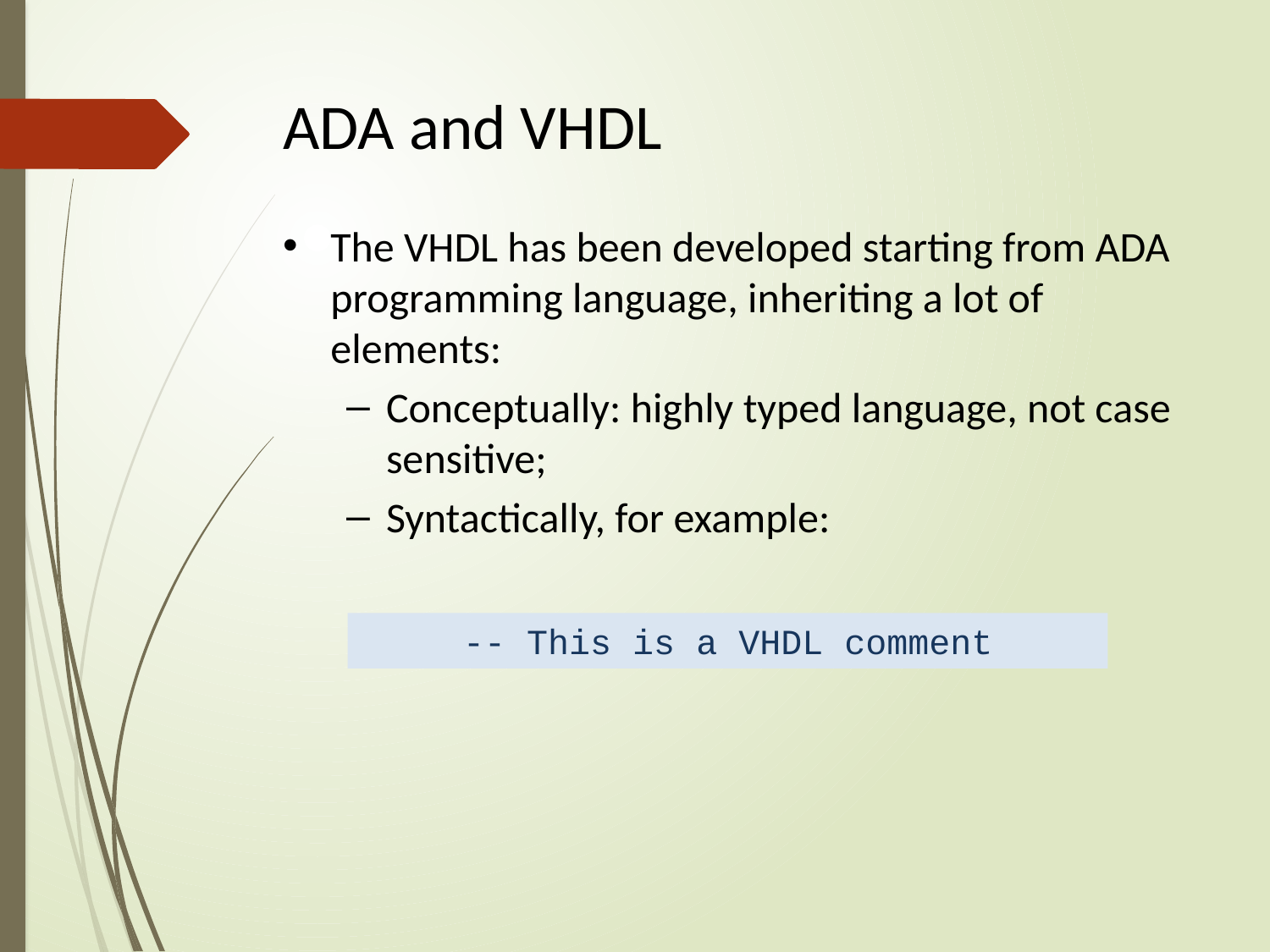

# ADA and VHDL
The VHDL has been developed starting from ADA programming language, inheriting a lot of elements:
Conceptually: highly typed language, not case sensitive;
Syntactically, for example:
-- This is a VHDL comment